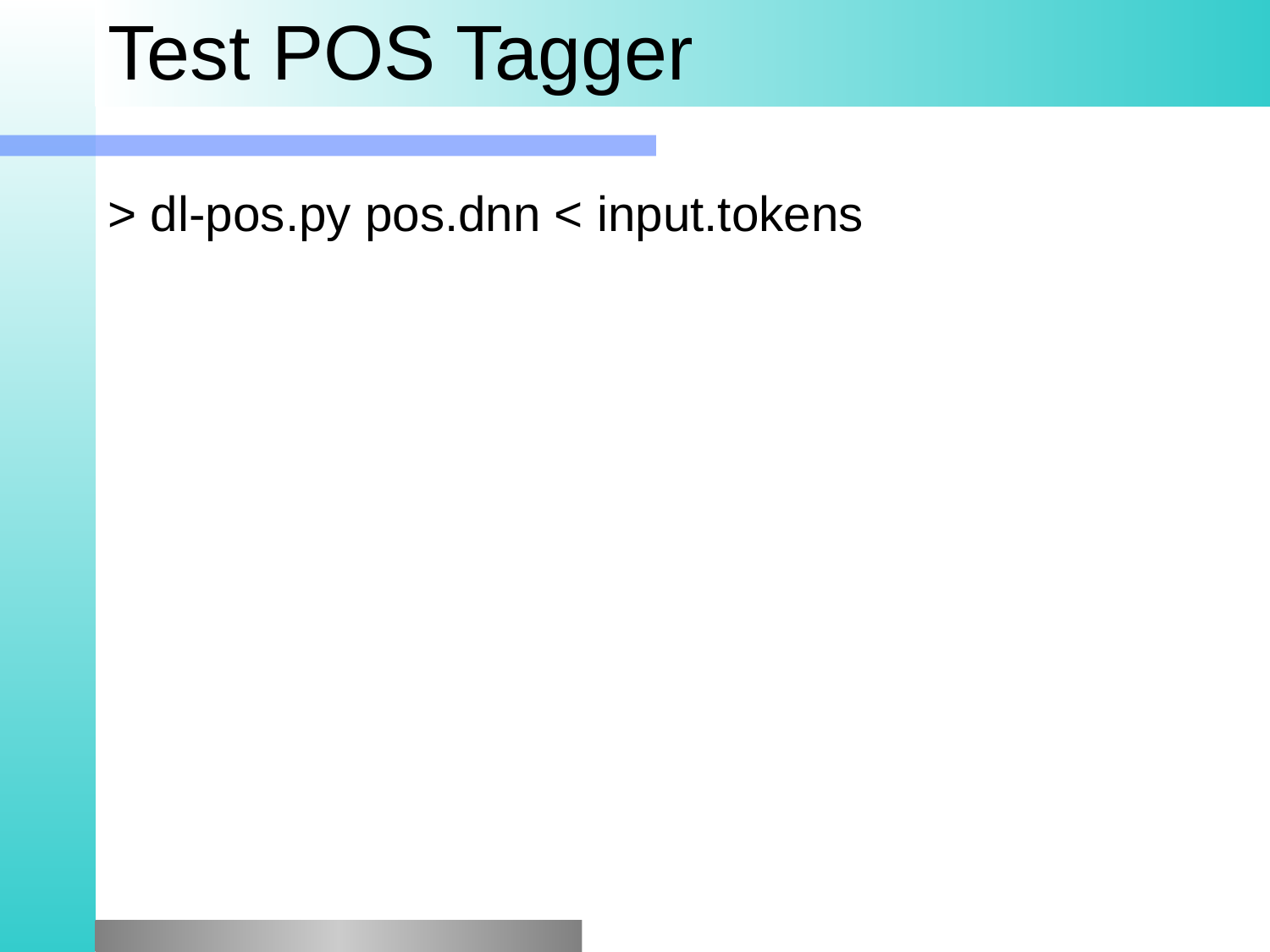

# Test POS Tagger
> dl-pos.py pos.dnn < input.tokens